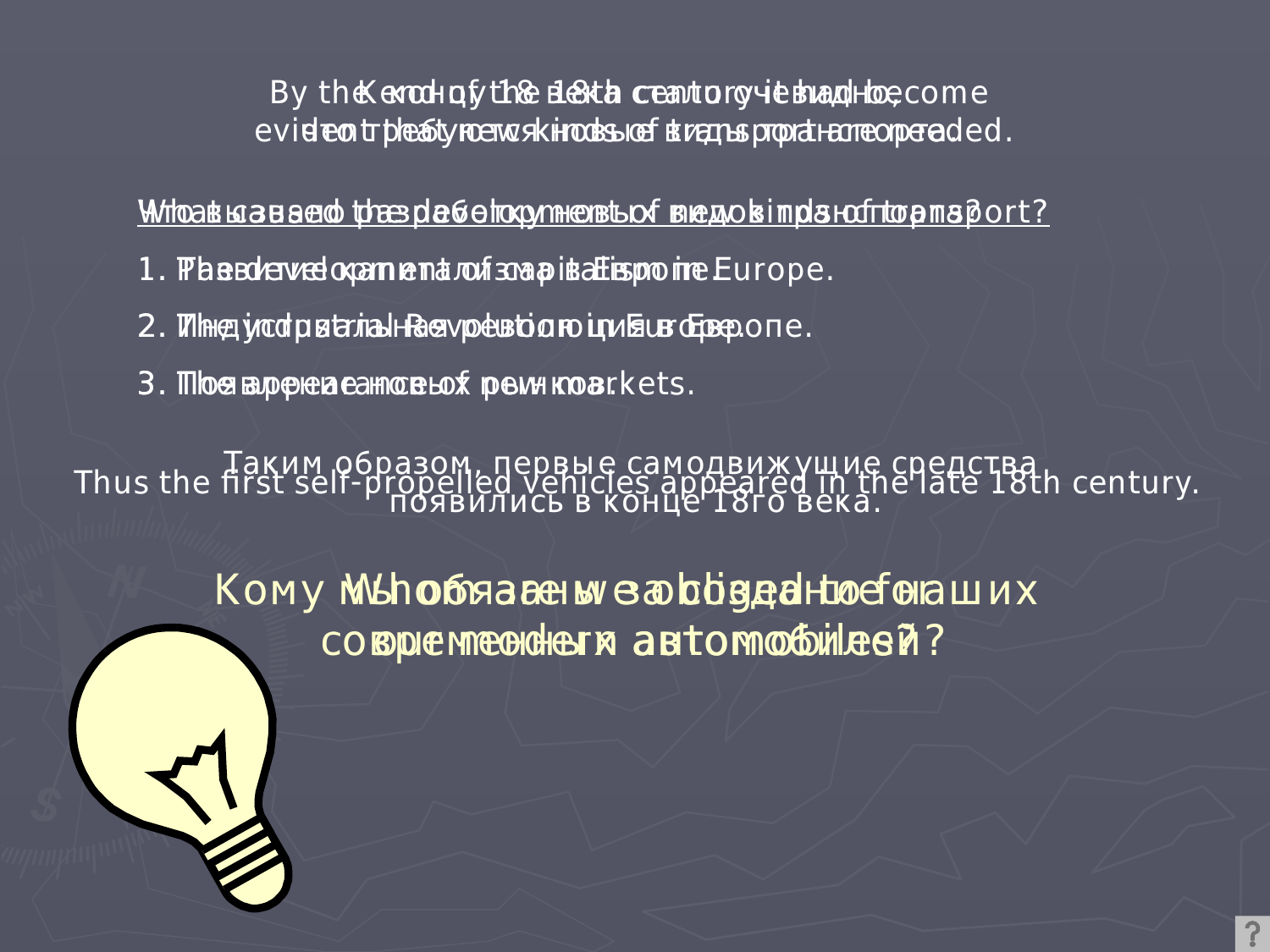

By the end of the 18th century it had become
evident that new kinds of transport are needed.
К концу 18 века стало очевидно,
что требуются новые виды транспорта.
What caused the development of new kinds of transport?
1. The development of capitalism in Europe.
2. The industrial Revolution in Europe.
3. The appearance of new markets.
Что вызвало разработку новых видов транспорта?
1. Развитие капитализма в Европе.
2. Индустриальная революция в Европе.
3. Появление новых рынков.
Таким образом, первые самодвижущие средства
появились в конце 18го века.
Thus the first self-propelled vehicles appeared in the late 18th century.
Кому мы обязаны за создание наших
современных автомобилей?
Whom are we obliged to for
our modern automobiles?